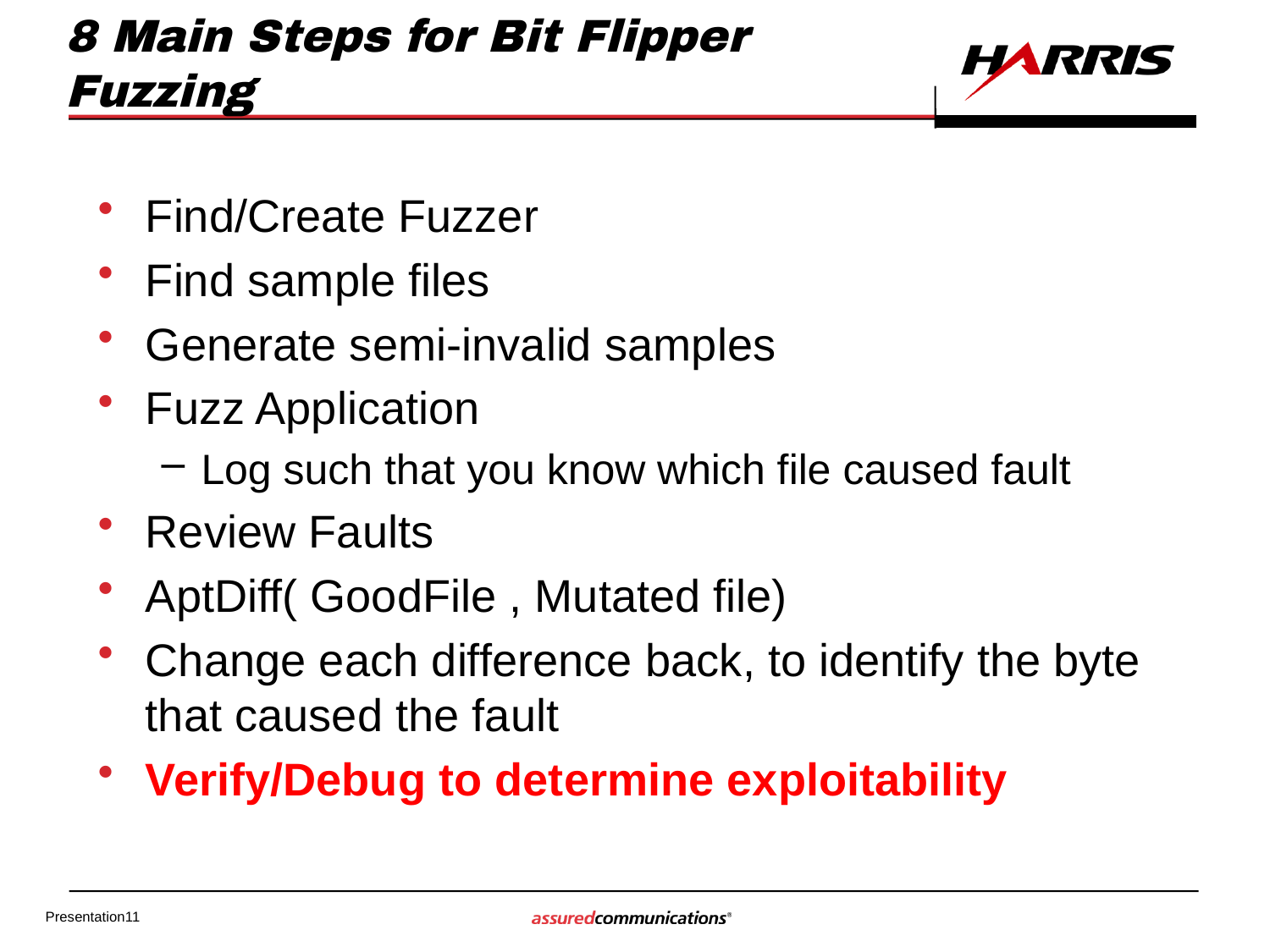

# 8 Main Steps for Bit Flipper Fuzzing
Find/Create Fuzzer
Find sample files
Generate semi-invalid samples
Fuzz Application
Log such that you know which file caused fault
Review Faults
AptDiff( GoodFile , Mutated file)
Change each difference back, to identify the byte that caused the fault
Verify/Debug to determine exploitability